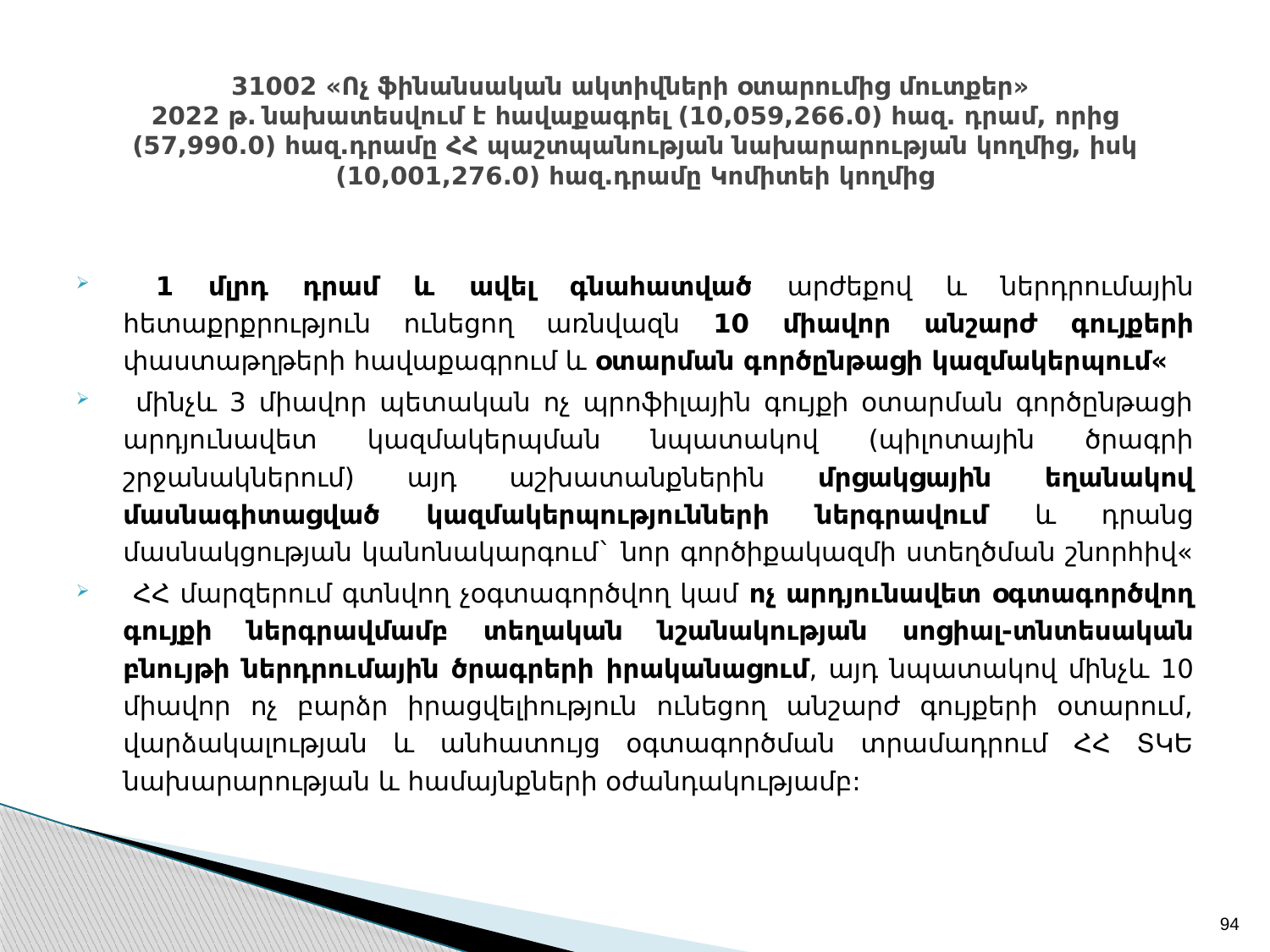

# 31002 «Ոչ ֆինանսական ակտիվների օտարումից մուտքեր» 2022 թ. նախատեսվում է հավաքագրել (10,059,266.0) հազ. դրամ, որից (57,990.0) հազ.դրամը ՀՀ պաշտպանության նախարարության կողմից, իսկ (10,001,276.0) հազ.դրամը Կոմիտեի կողմից

 1 մլրդ դրամ և ավել գնահատված արժեքով և ներդրումային հետաքրքրություն ունեցող առնվազն 10 միավոր անշարժ գույքերի փաստաթղթերի հավաքագրում և օտարման գործընթացի կազմակերպում«
 մինչև 3 միավոր պետական ոչ պրոֆիլային գույքի օտարման գործընթացի արդյունավետ կազմակերպման նպատակով (պիլոտային ծրագրի շրջանակներում) այդ աշխատանքներին մրցակցային եղանակով մասնագիտացված կազմակերպությունների ներգրավում և դրանց մասնակցության կանոնակարգում` նոր գործիքակազմի ստեղծման շնորհիվ«
 ՀՀ մարզերում գտնվող չօգտագործվող կամ ոչ արդյունավետ օգտագործվող գույքի ներգրավմամբ տեղական նշանակության սոցիալ-տնտեսական բնույթի ներդրումային ծրագրերի իրականացում, այդ նպատակով մինչև 10 միավոր ոչ բարձր իրացվելիություն ունեցող անշարժ գույքերի օտարում, վարձակալության և անհատույց օգտագործման տրամադրում ՀՀ ՏԿԵ նախարարության և համայնքների օժանդակությամբ:
94